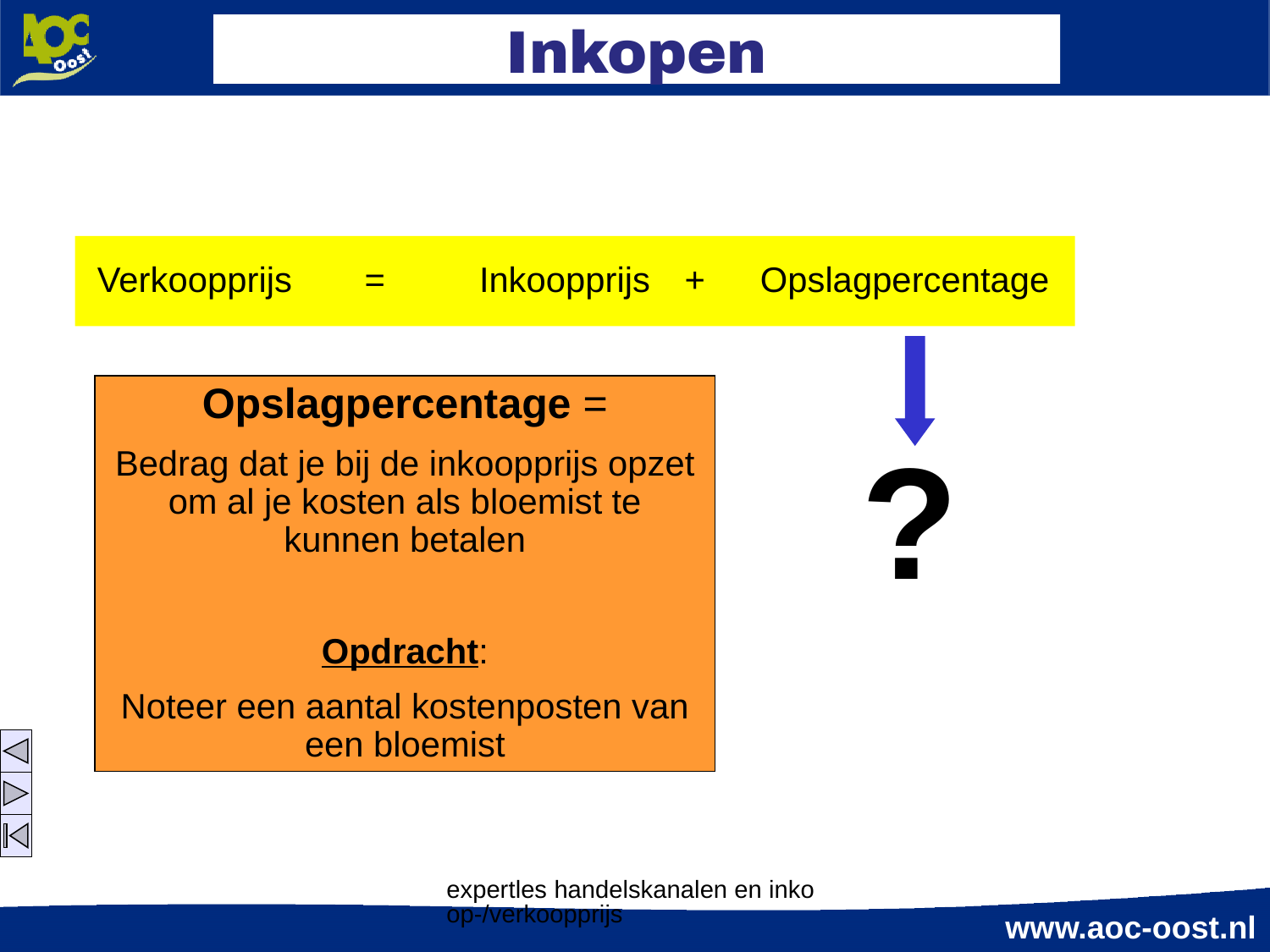

# Inkopen

Verkoopprijs
=
Inkoopprijs
+
Opslagpercentage

Opslagpercentage =
Bedrag dat je bij de inkoopprijs opzet om al je kosten als bloemist te kunnen betalen

Opdracht:
Noteer een aantal kostenposten van een bloemist
?
expertles handelskanalen en inkoop-/verkoopprijs